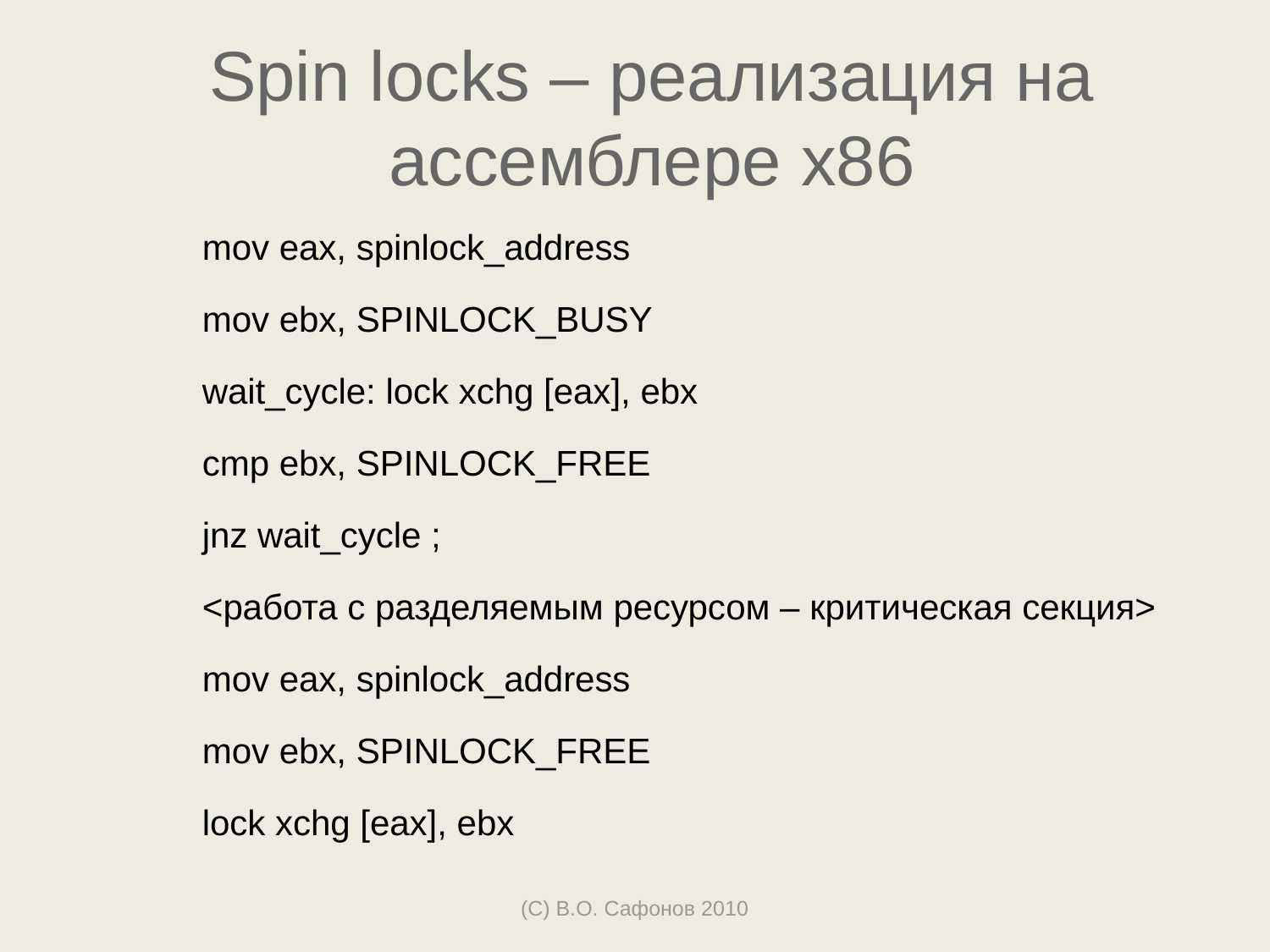

# Spin locks – реализация на ассемблере x86
mov eax, spinlock_address
mov ebx, SPINLOCK_BUSY
wait_cycle: lock xchg [eax], ebx
cmp ebx, SPINLOCK_FREE
jnz wait_cycle ;
<работа с разделяемым ресурсом – критическая секция>
mov eax, spinlock_address
mov ebx, SPINLOCK_FREE
lock xchg [eax], ebx
(С) В.О. Сафонов 2010